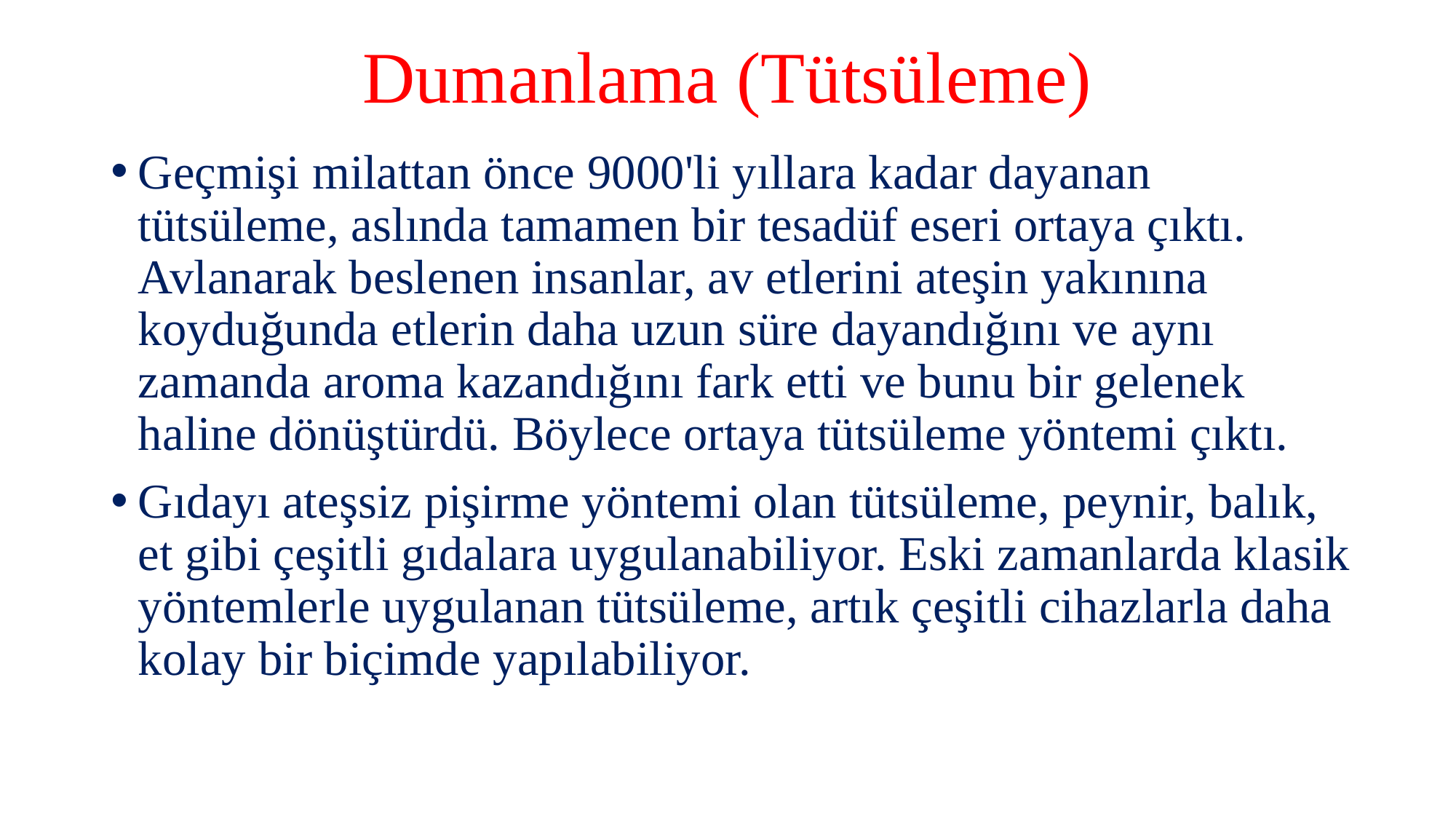

# Dumanlama (Tütsüleme)
Geçmişi milattan önce 9000'li yıllara kadar dayanan tütsüleme, aslında tamamen bir tesadüf eseri ortaya çıktı. Avlanarak beslenen insanlar, av etlerini ateşin yakınına koyduğunda etlerin daha uzun süre dayandığını ve aynı zamanda aroma kazandığını fark etti ve bunu bir gelenek haline dönüştürdü. Böylece ortaya tütsüleme yöntemi çıktı.
Gıdayı ateşsiz pişirme yöntemi olan tütsüleme, peynir, balık, et gibi çeşitli gıdalara uygulanabiliyor. Eski zamanlarda klasik yöntemlerle uygulanan tütsüleme, artık çeşitli cihazlarla daha kolay bir biçimde yapılabiliyor.